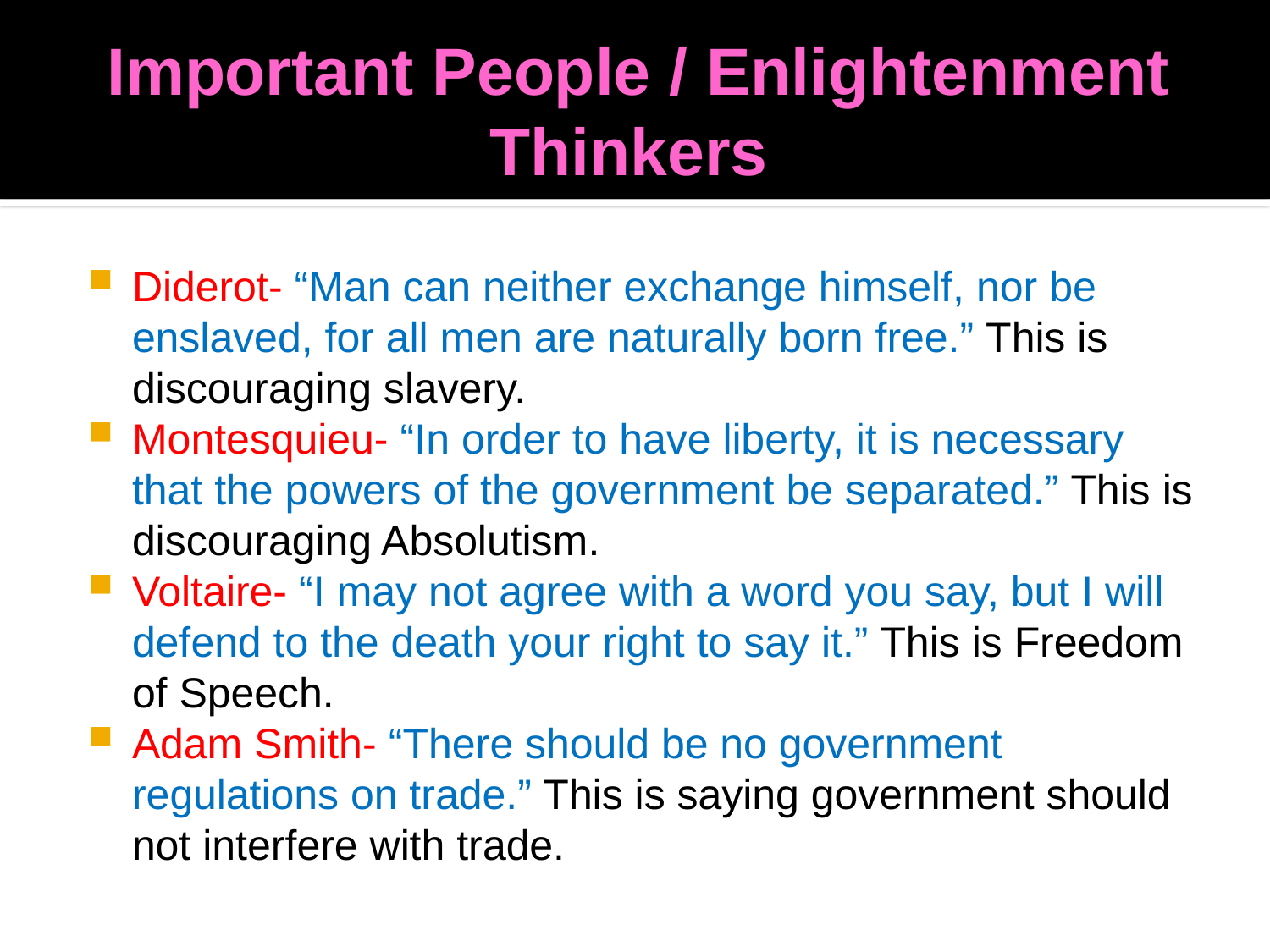

# Important People / Enlightenment Thinkers
Diderot- “Man can neither exchange himself, nor be enslaved, for all men are naturally born free.” This is discouraging slavery.
Montesquieu- “In order to have liberty, it is necessary that the powers of the government be separated.” This is discouraging Absolutism.
Voltaire- “I may not agree with a word you say, but I will defend to the death your right to say it.” This is Freedom of Speech.
Adam Smith- “There should be no government regulations on trade.” This is saying government should not interfere with trade.